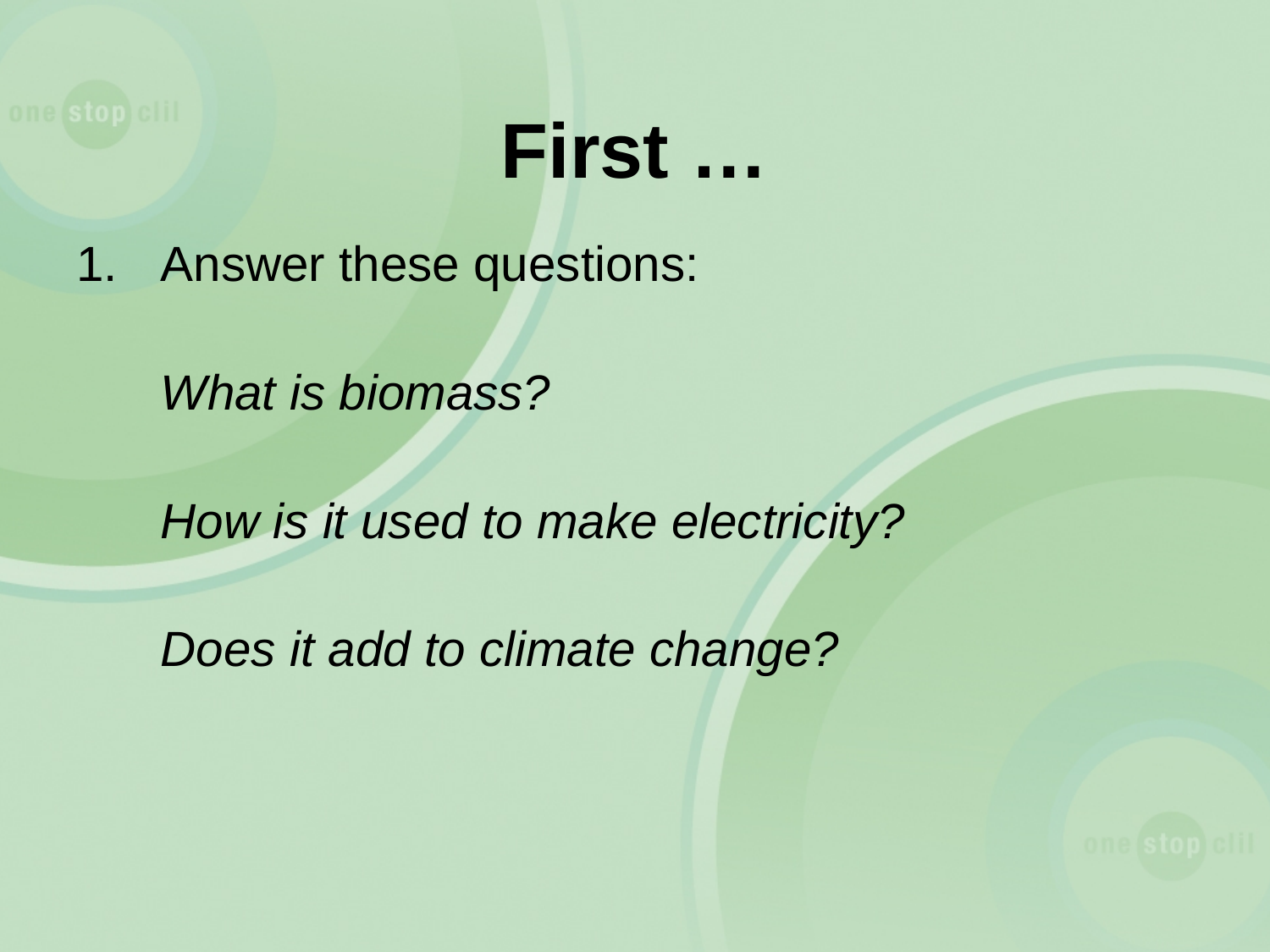

# First …
Answer these questions:
What is biomass?
	How is it used to make electricity?
	Does it add to climate change?